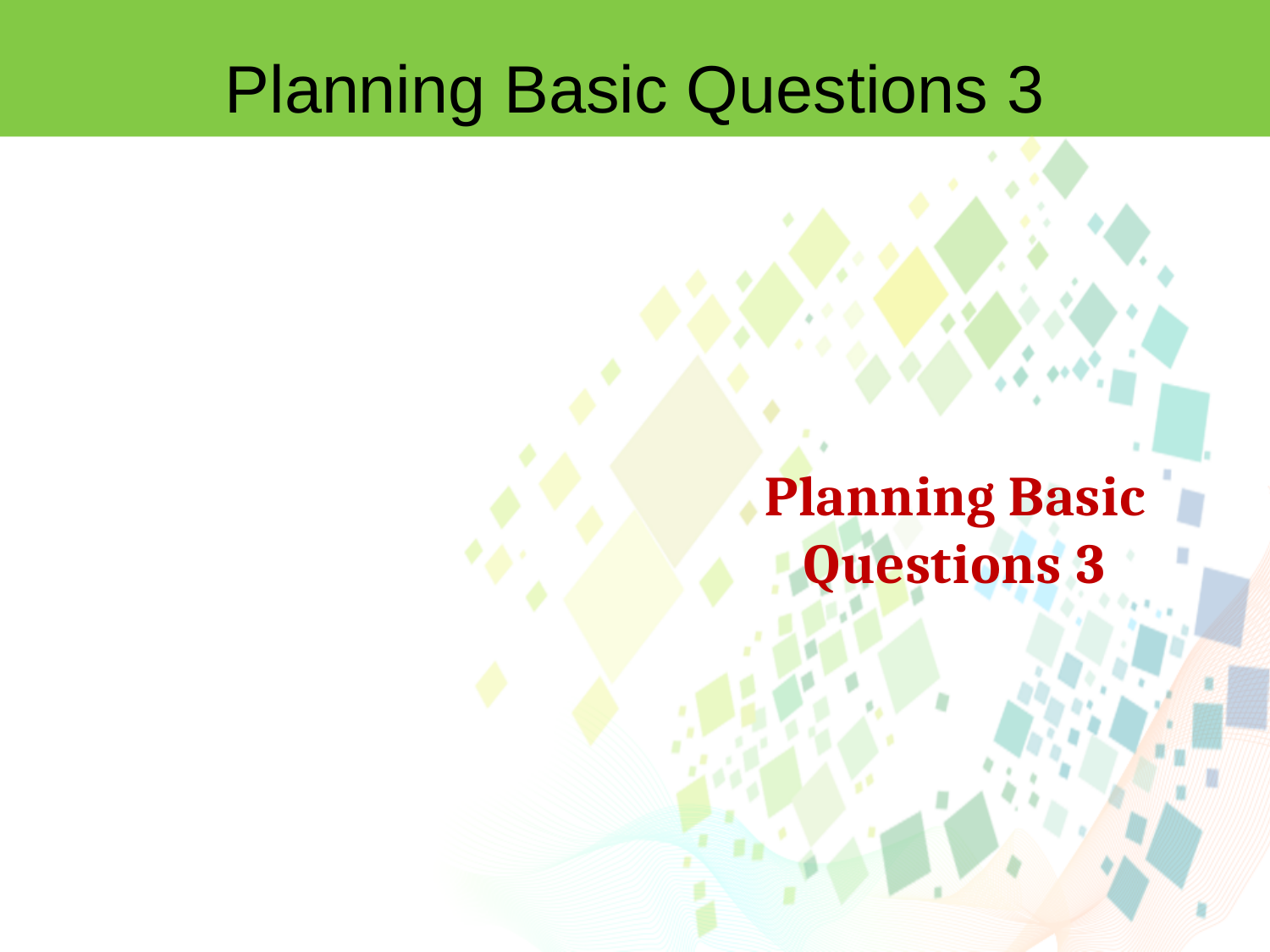

Planning Basic Questions 3
Planning Basic Questions 3